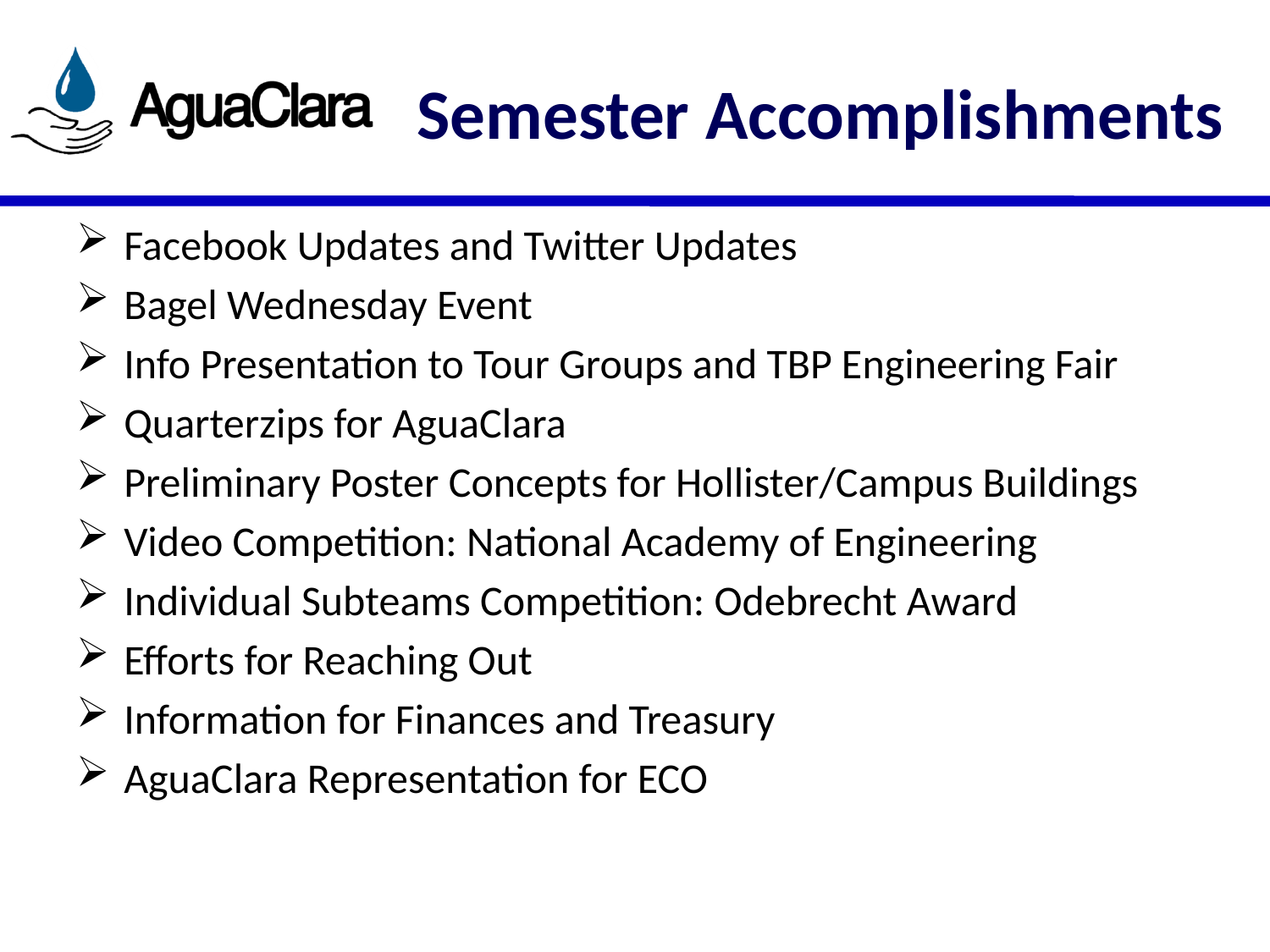

# Semester Accomplishments
Facebook Updates and Twitter Updates
Bagel Wednesday Event
Info Presentation to Tour Groups and TBP Engineering Fair
Quarterzips for AguaClara
Preliminary Poster Concepts for Hollister/Campus Buildings
Video Competition: National Academy of Engineering
Individual Subteams Competition: Odebrecht Award
Efforts for Reaching Out
Information for Finances and Treasury
AguaClara Representation for ECO